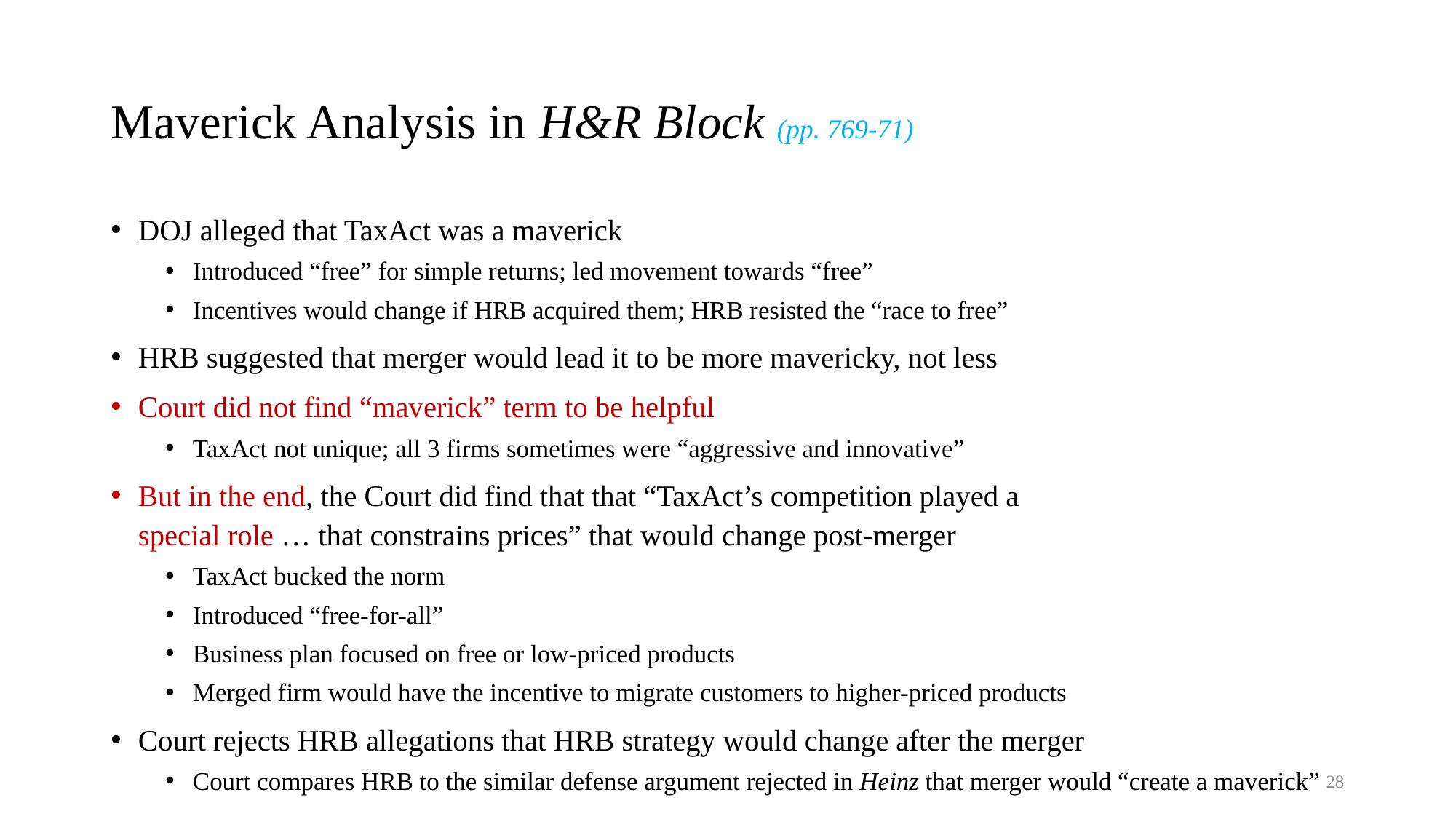

# Maverick Analysis in H&R Block (pp. 769-71)
DOJ alleged that TaxAct was a maverick
Introduced “free” for simple returns; led movement towards “free”
Incentives would change if HRB acquired them; HRB resisted the “race to free”
HRB suggested that merger would lead it to be more mavericky, not less
Court did not find “maverick” term to be helpful
TaxAct not unique; all 3 firms sometimes were “aggressive and innovative”
But in the end, the Court did find that that “TaxAct’s competition played a
special role … that constrains prices” that would change post-merger
TaxAct bucked the norm
Introduced “free-for-all”
Business plan focused on free or low-priced products
Merged firm would have the incentive to migrate customers to higher-priced products
Court rejects HRB allegations that HRB strategy would change after the merger
Court compares HRB to the similar defense argument rejected in Heinz that merger would “create a maverick”
28